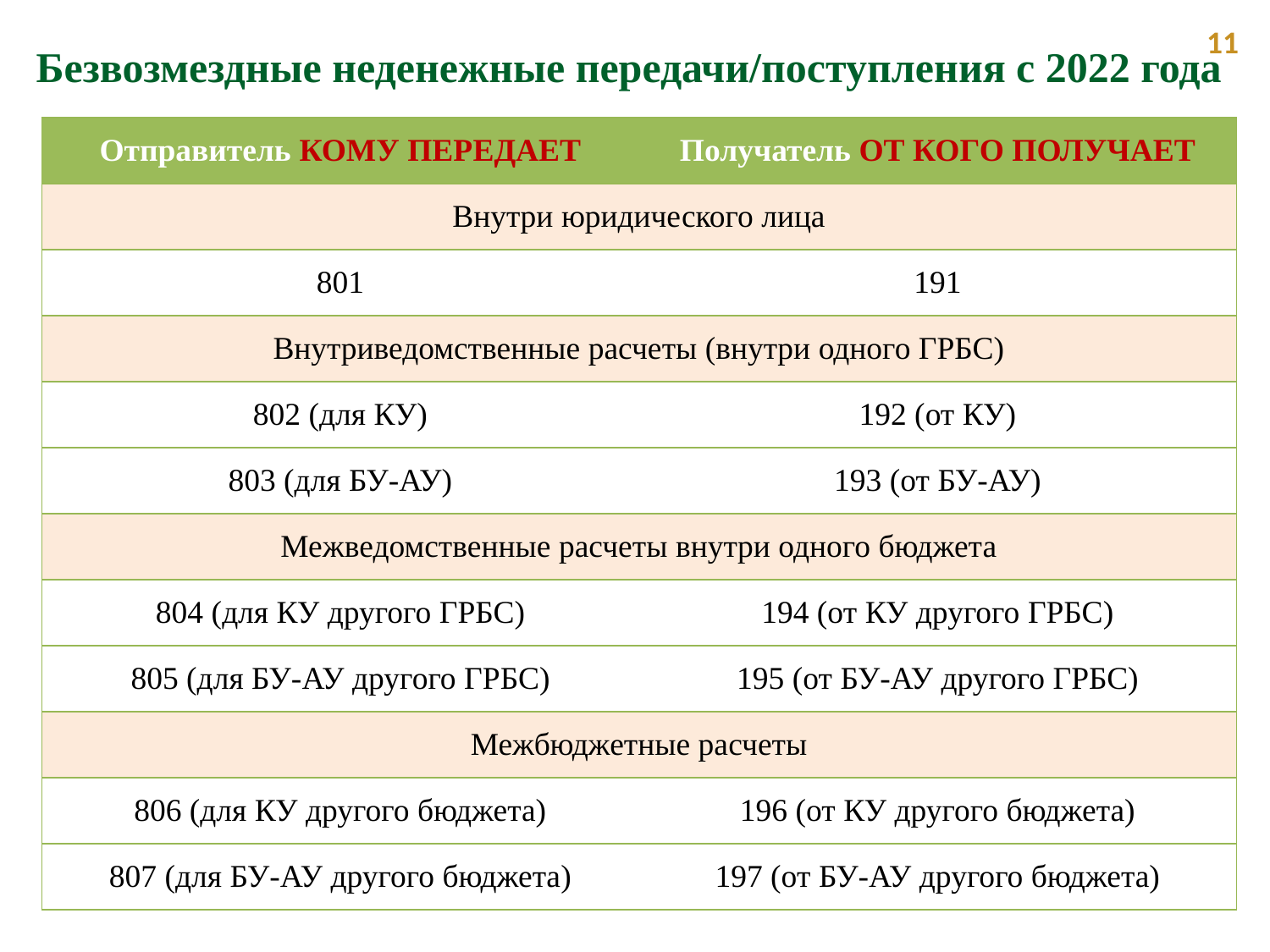

11
# Безвозмездные неденежные передачи/поступления с 2022 года
| Отправитель КОМУ ПЕРЕДАЕТ | Получатель ОТ КОГО ПОЛУЧАЕТ |
| --- | --- |
| Внутри юридического лица |  |
| 801 | 191 |
| Внутриведомственные расчеты (внутри одного ГРБС) |  |
| 802 (для КУ) | 192 (от КУ) |
| 803 (для БУ-АУ) | 193 (от БУ-АУ) |
| Межведомственные расчеты внутри одного бюджета |  |
| 804 (для КУ другого ГРБС) | 194 (от КУ другого ГРБС) |
| 805 (для БУ-АУ другого ГРБС) | 195 (от БУ-АУ другого ГРБС) |
| Межбюджетные расчеты |  |
| 806 (для КУ другого бюджета) | 196 (от КУ другого бюджета) |
| 807 (для БУ-АУ другого бюджета) | 197 (от БУ-АУ другого бюджета) |